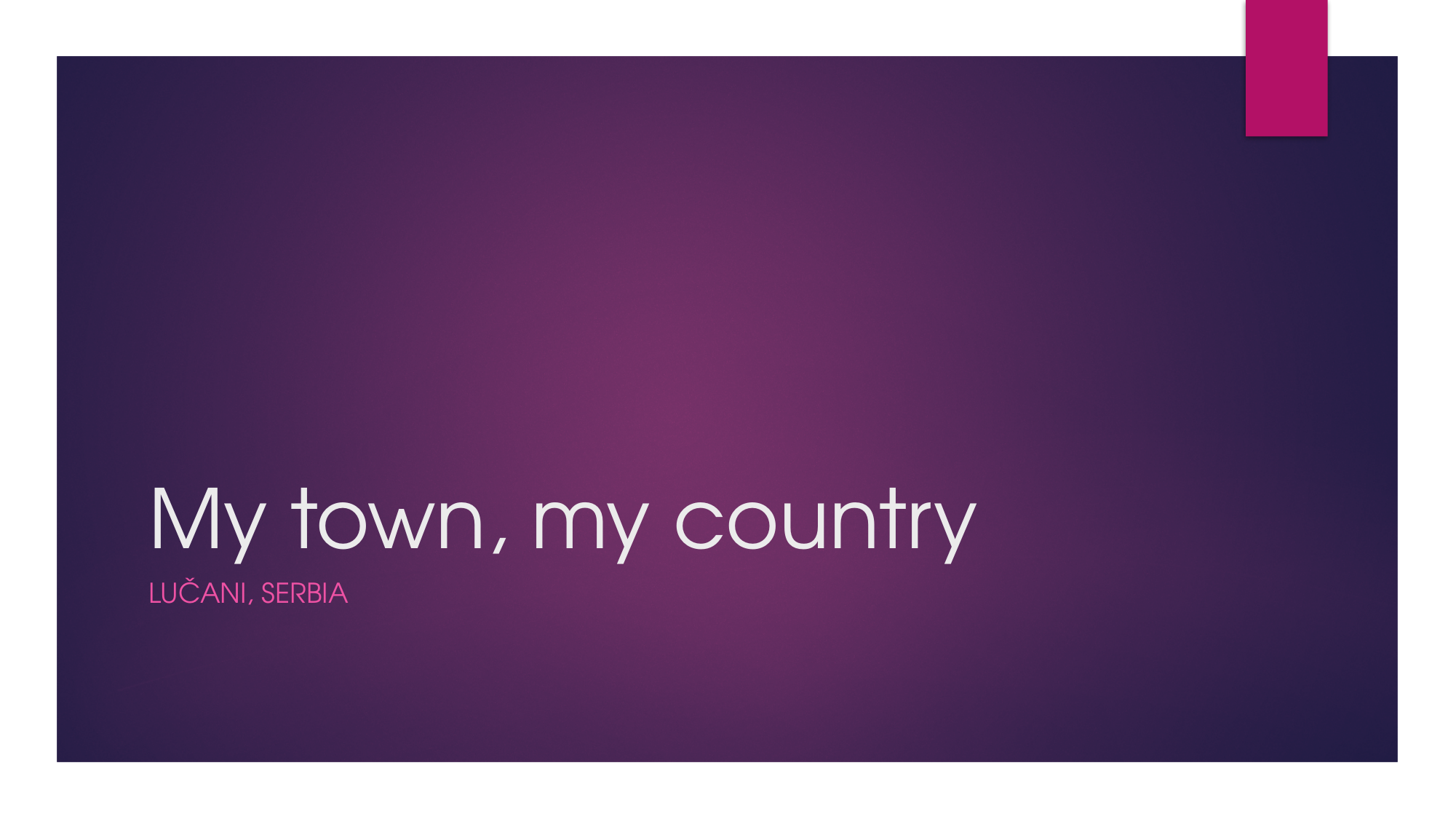

# My town, my country
LUČANI, SERBIA